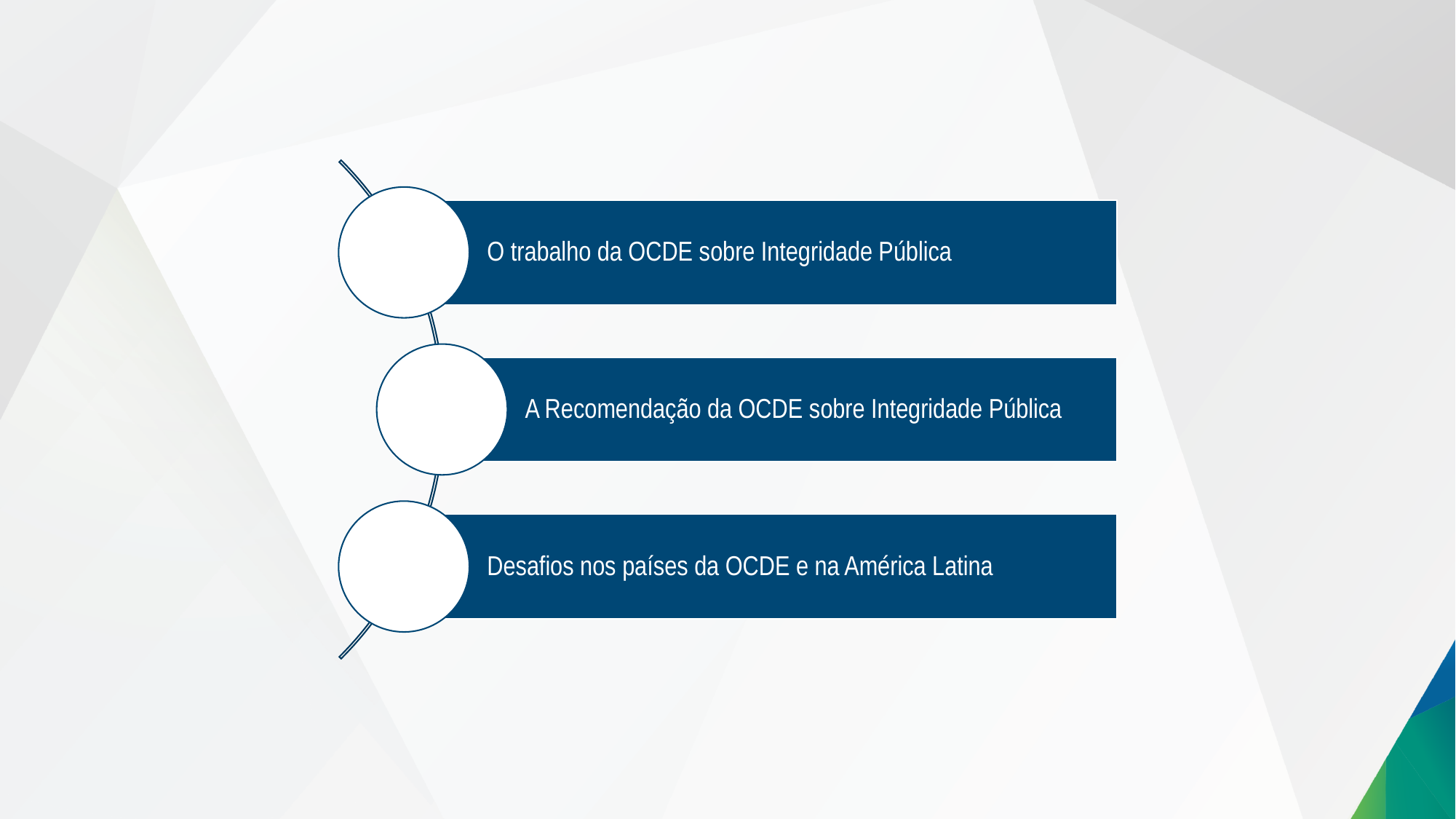

O trabalho da OCDE sobre Integridade Pública
A Recomendação da OCDE sobre Integridade Pública
Desafios nos países da OCDE e na América Latina